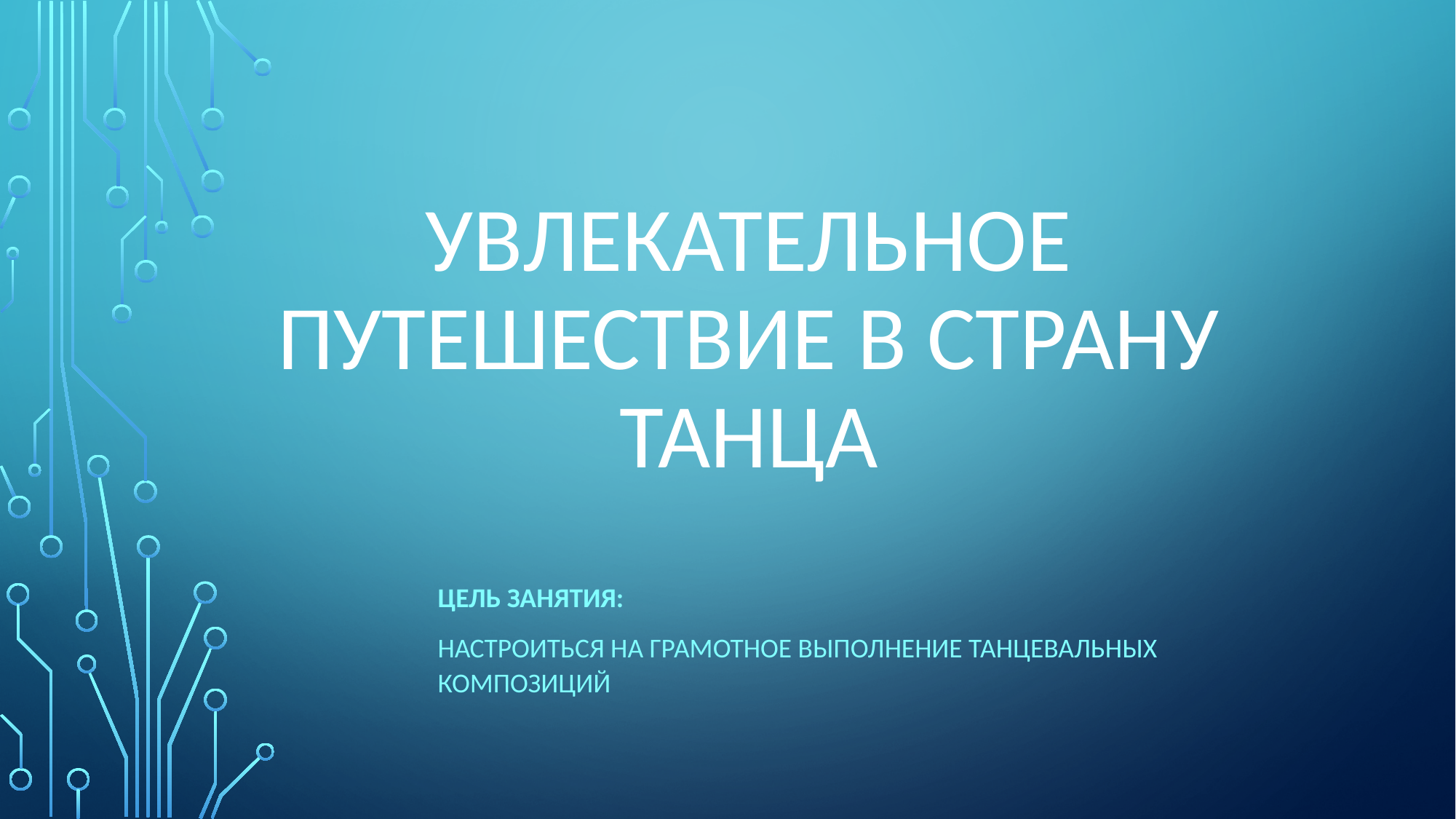

# Увлекательное путешествие в страну танца
Цель занятия:
Настроиться на грамотное выполнение танцевальных композиций